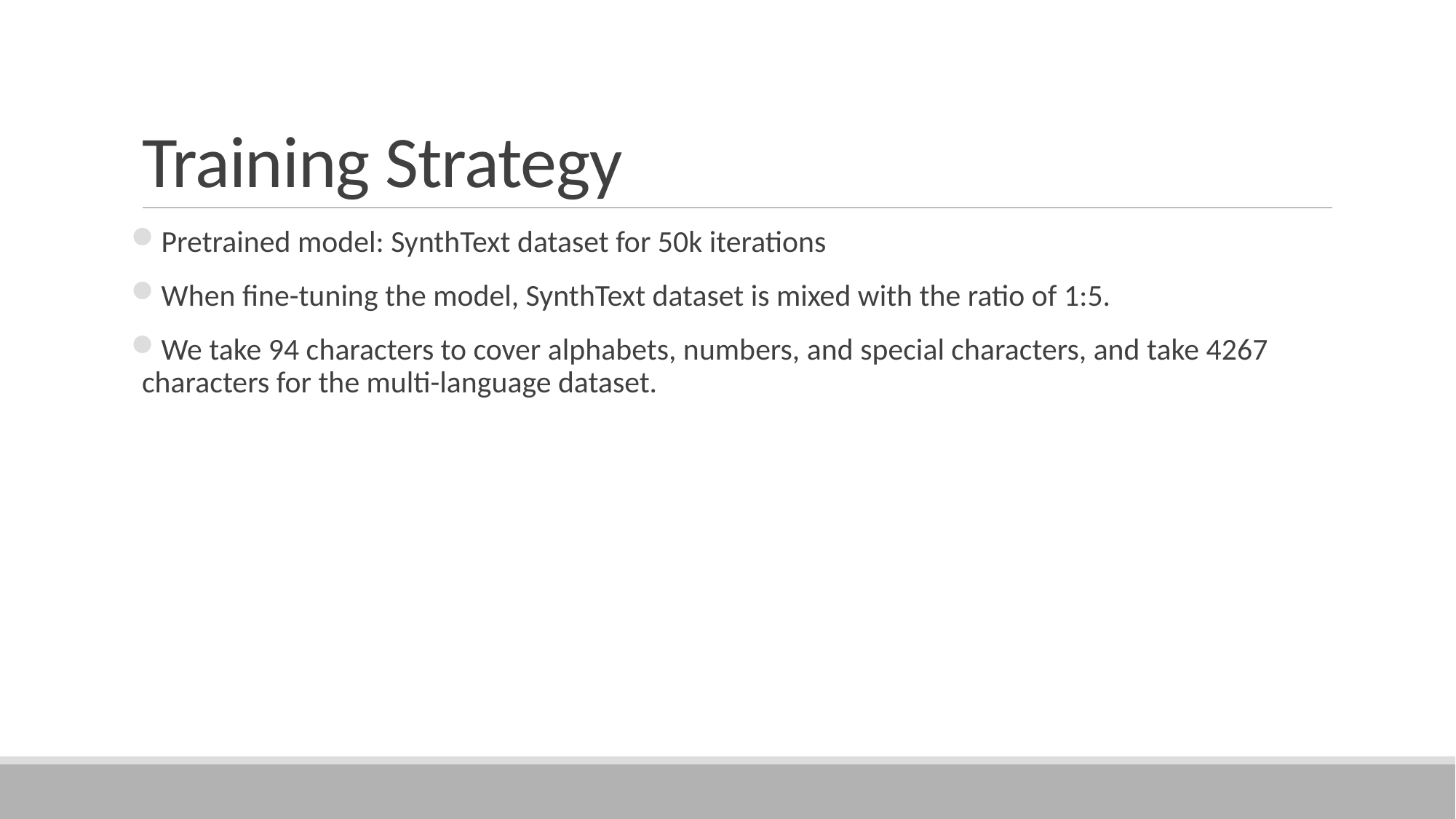

# Training Strategy
Pretrained model: SynthText dataset for 50k iterations
When ﬁne-tuning the model, SynthText dataset is mixed with the ratio of 1:5.
We take 94 characters to cover alphabets, numbers, and special characters, and take 4267 characters for the multi-language dataset.